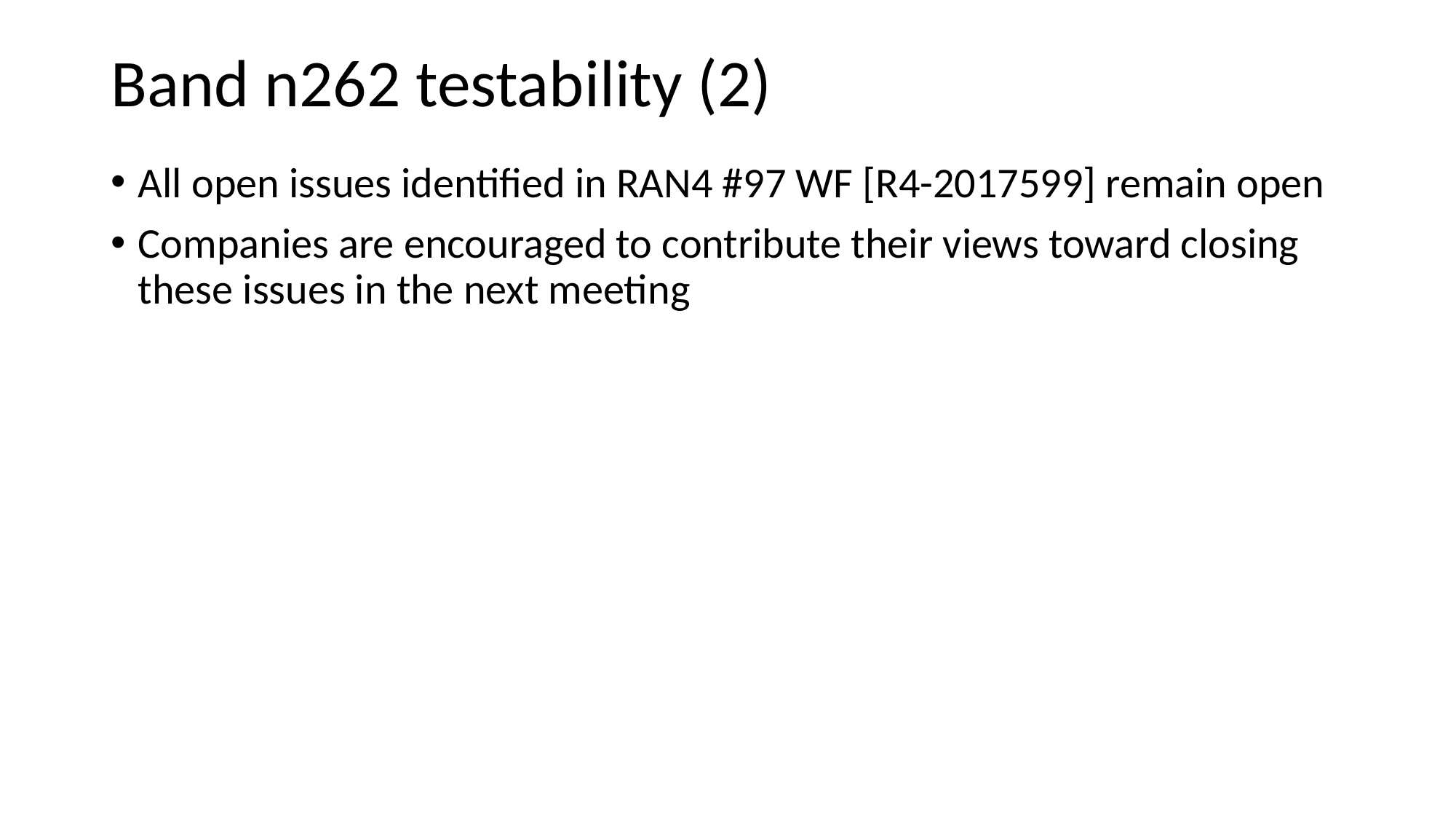

# Band n262 testability (2)
All open issues identified in RAN4 #97 WF [R4-2017599] remain open
Companies are encouraged to contribute their views toward closing these issues in the next meeting